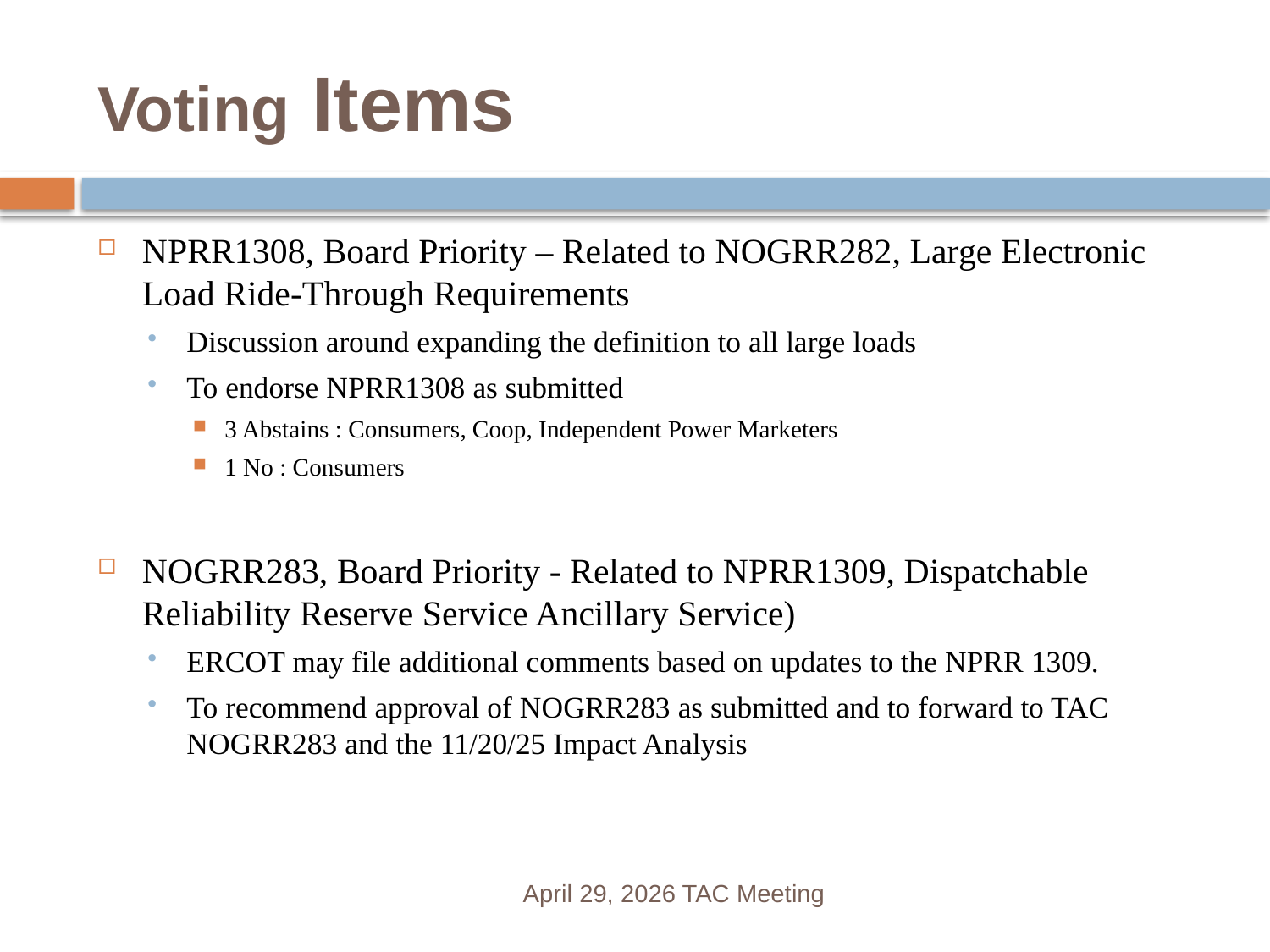

# Voting Items
NPRR1308, Board Priority – Related to NOGRR282, Large Electronic Load Ride-Through Requirements
Discussion around expanding the definition to all large loads
To endorse NPRR1308 as submitted
3 Abstains : Consumers, Coop, Independent Power Marketers
1 No : Consumers

NOGRR283, Board Priority - Related to NPRR1309, Dispatchable Reliability Reserve Service Ancillary Service)
ERCOT may file additional comments based on updates to the NPRR 1309.
To recommend approval of NOGRR283 as submitted and to forward to TAC NOGRR283 and the 11/20/25 Impact Analysis
April 29, 2026 TAC Meeting